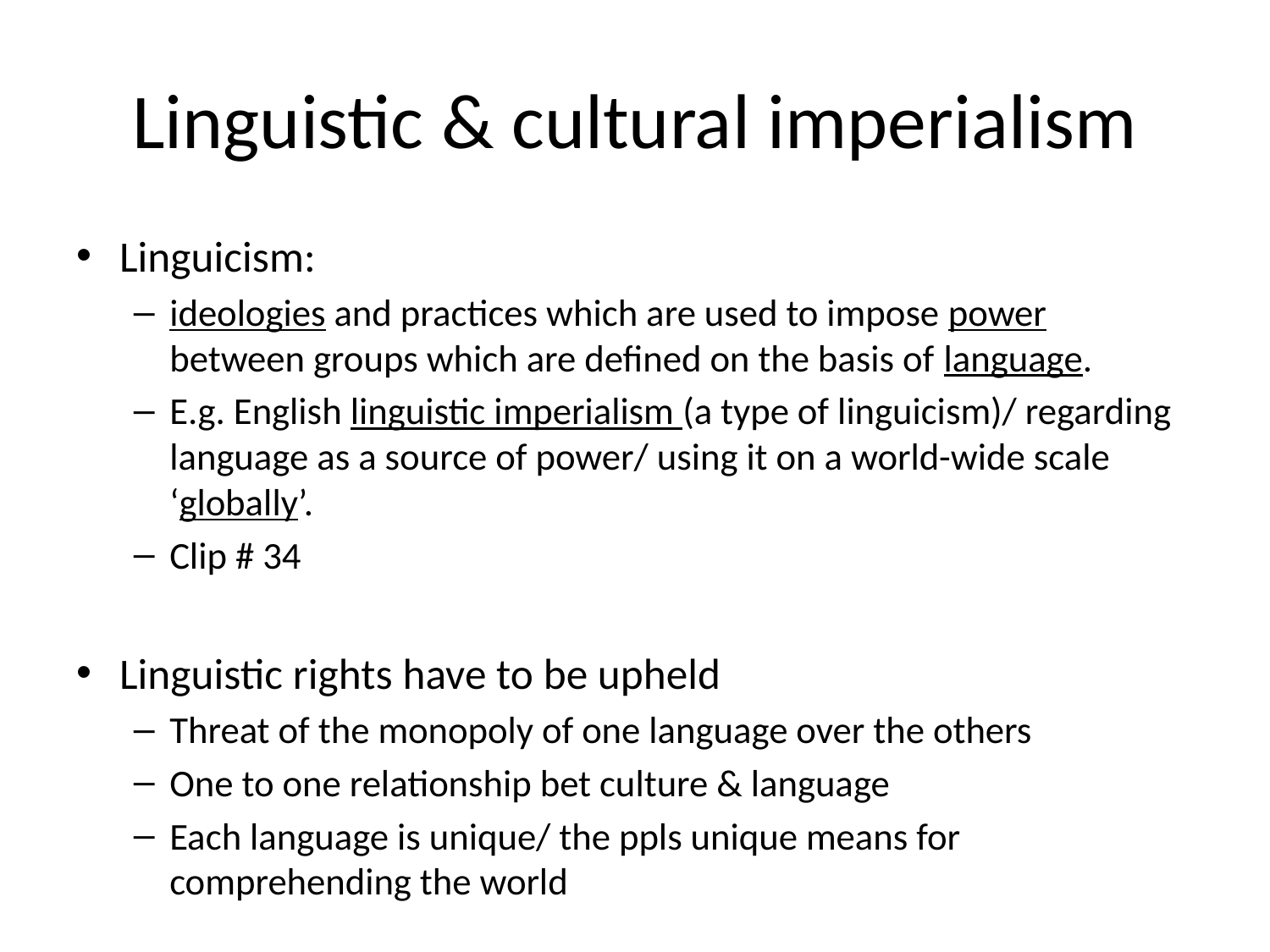

# Linguistic & cultural imperialism
Linguicism:
ideologies and practices which are used to impose power  between groups which are defined on the basis of language.
E.g. English linguistic imperialism (a type of linguicism)/ regarding language as a source of power/ using it on a world-wide scale ‘globally’.
Clip # 34

Linguistic rights have to be upheld
Threat of the monopoly of one language over the others
One to one relationship bet culture & language
Each language is unique/ the ppls unique means for comprehending the world